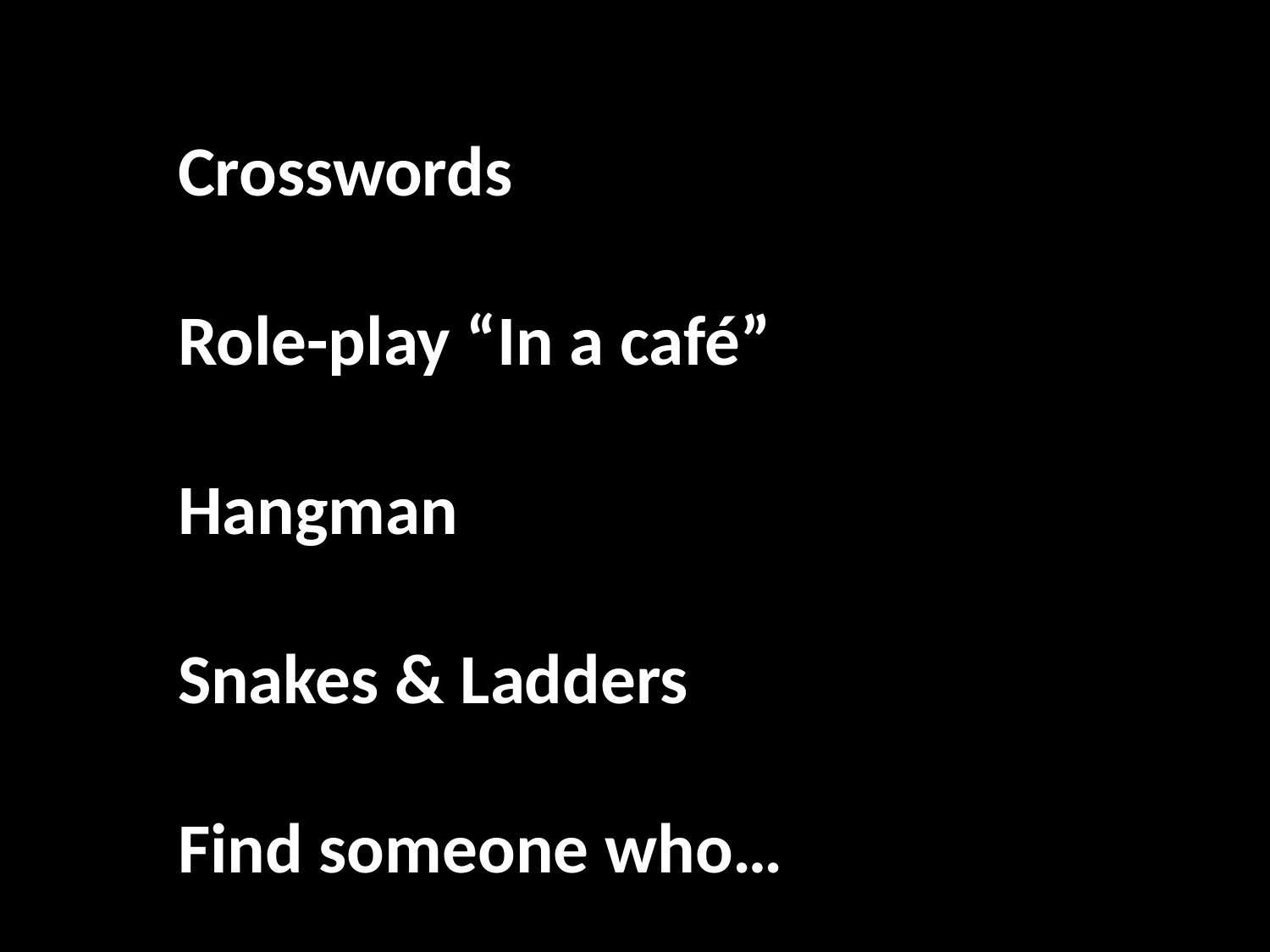

#
Crosswords

Role-play “In a café”

Hangman

Snakes & Ladders

Find someone who…